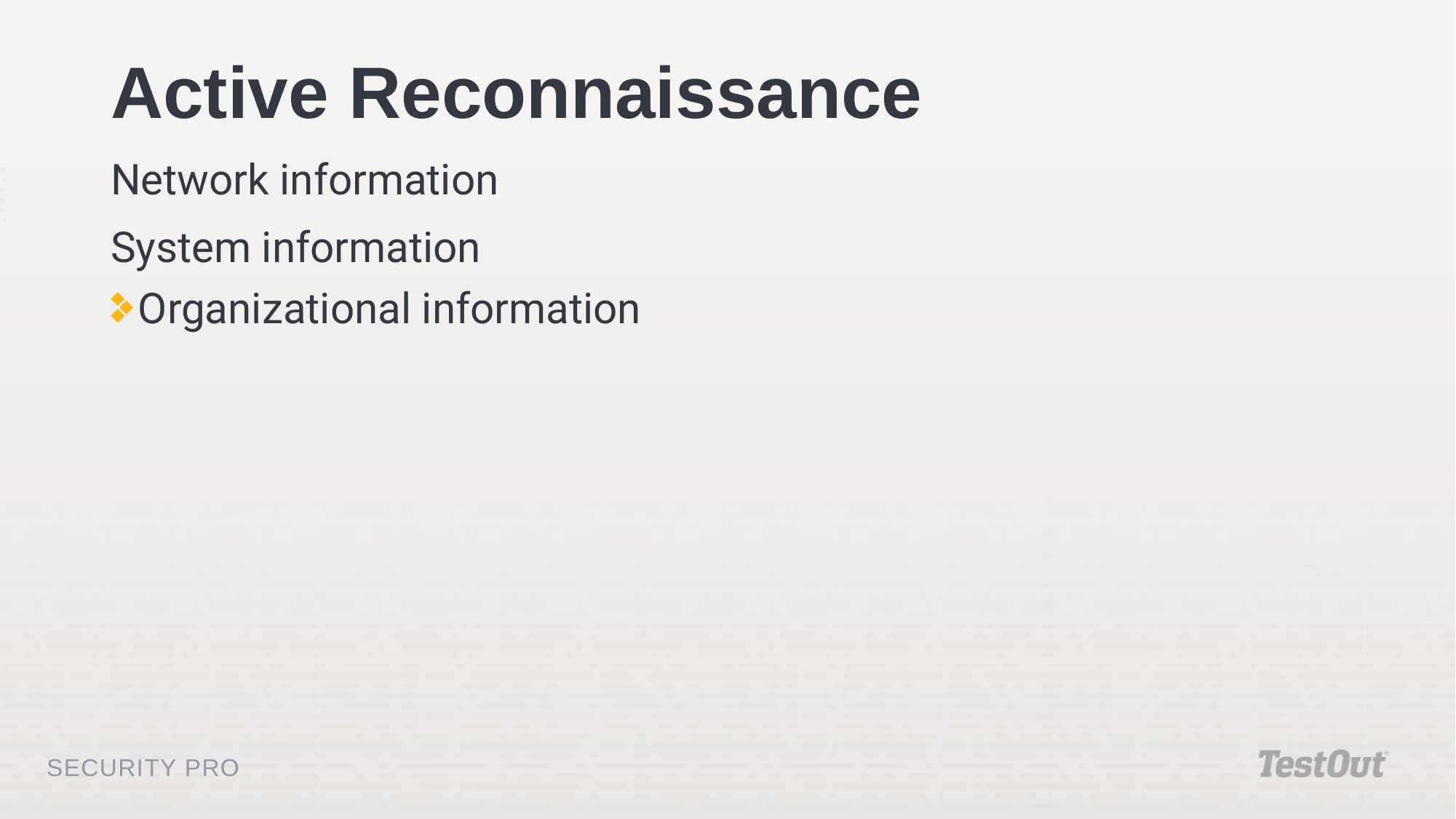

# Active Reconnaissance
Network information
System information
Organizational information
Security Pro